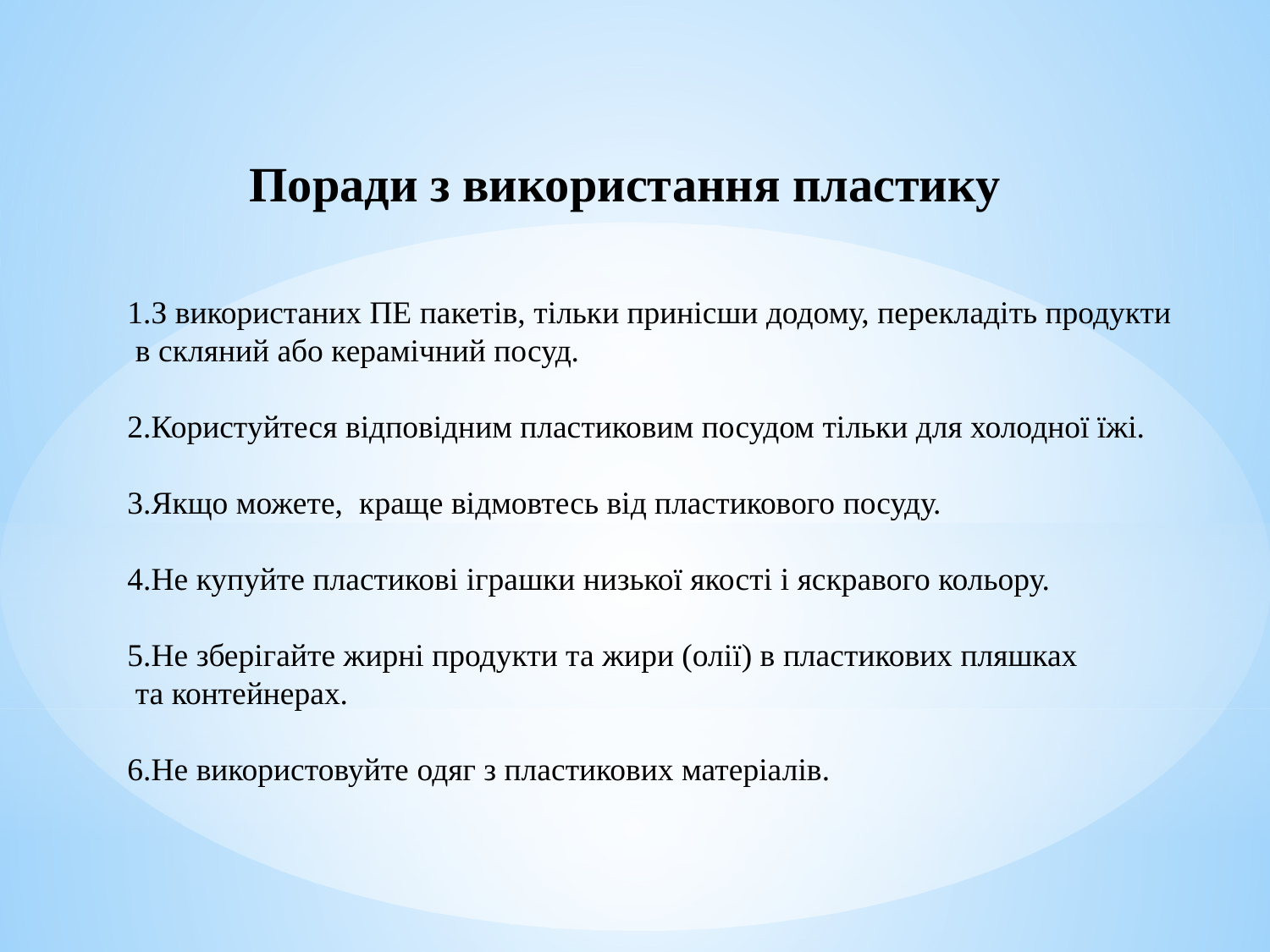

Поради з використання пластику
1.З використаних ПЕ пакетів, тільки принісши додому, перекладіть продукти
 в скляний або керамічний посуд.

2.Користуйтеся відповідним пластиковим посудом тільки для холодної їжі.

3.Якщо можете,  краще відмовтесь від пластикового посуду.

4.Не купуйте пластикові іграшки низької якості і яскравого кольору.

5.Не зберігайте жирні продукти та жири (олії) в пластикових пляшках
 та контейнерах.

6.Не використовуйте одяг з пластикових матеріалів.